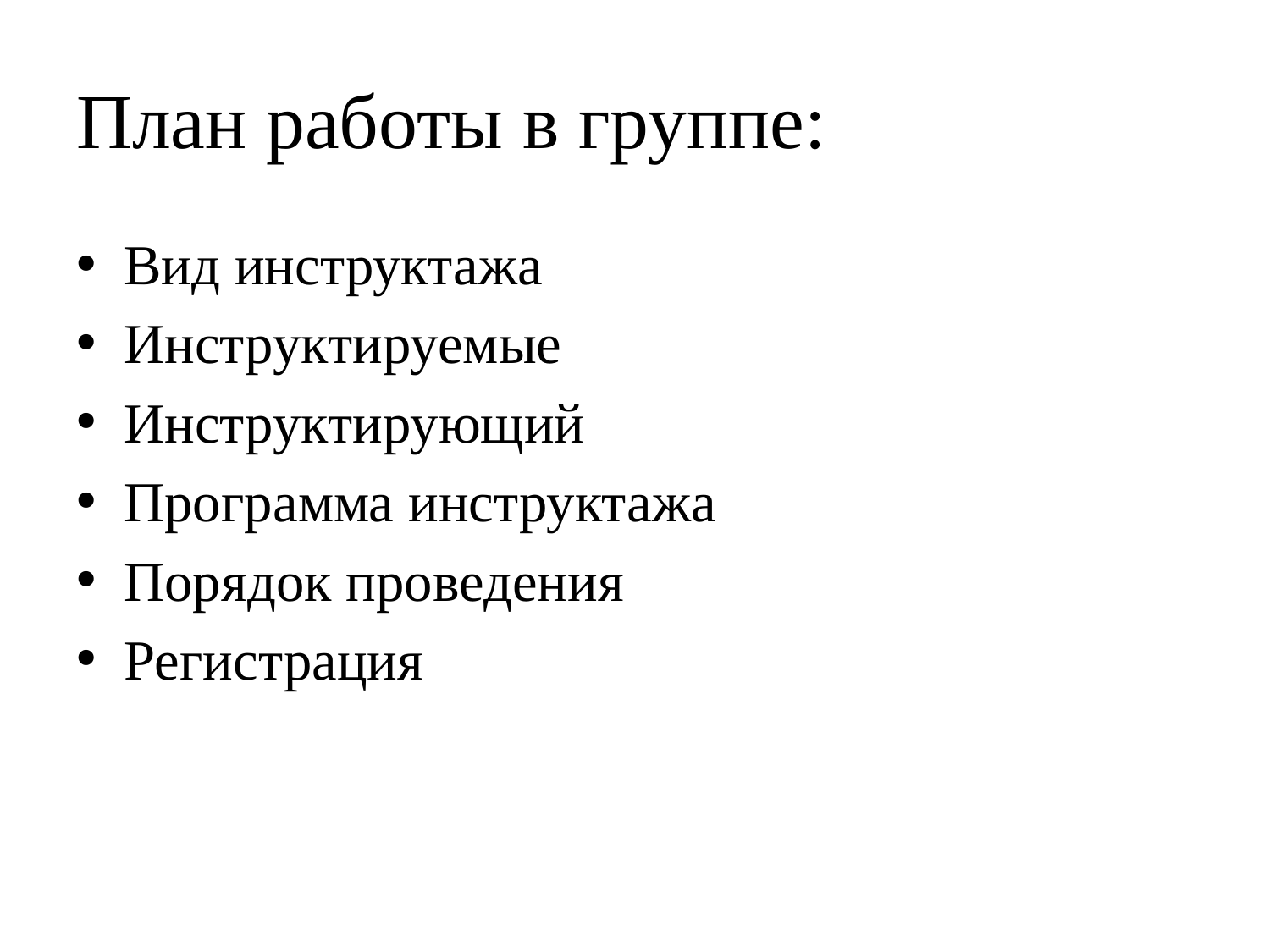

# План работы в группе:
Вид инструктажа
Инструктируемые
Инструктирующий
Программа инструктажа
Порядок проведения
Регистрация